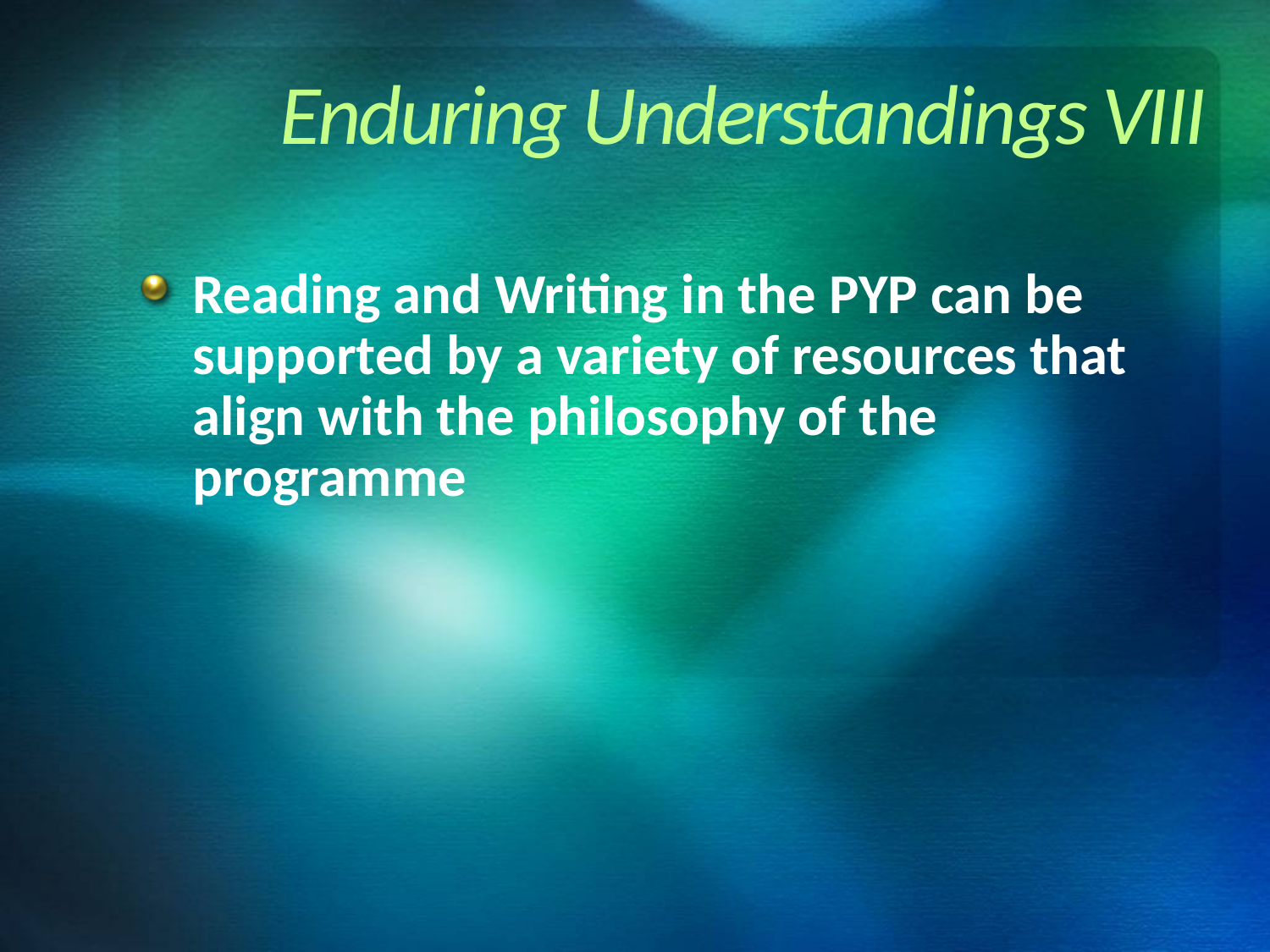

# Enduring Understandings VIII
Reading and Writing in the PYP can be supported by a variety of resources that align with the philosophy of the programme